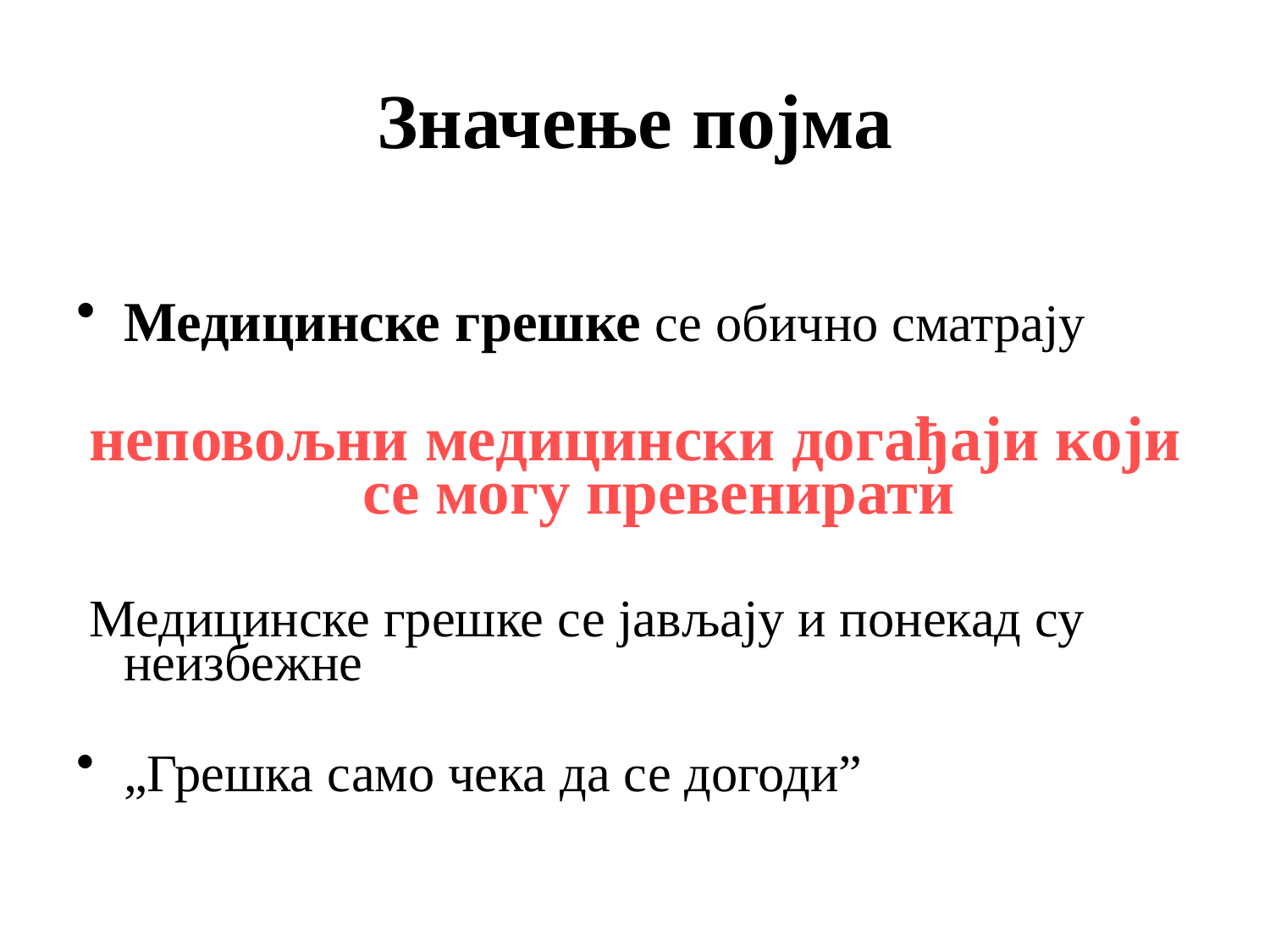

Значење појма

Медицинске грешке се обично сматрају

неповољни медицински догађаји који се могу превенирати

 Медицинске грешке се јављају и понекад су неизбежне

„Грешка само чека да се догоди”